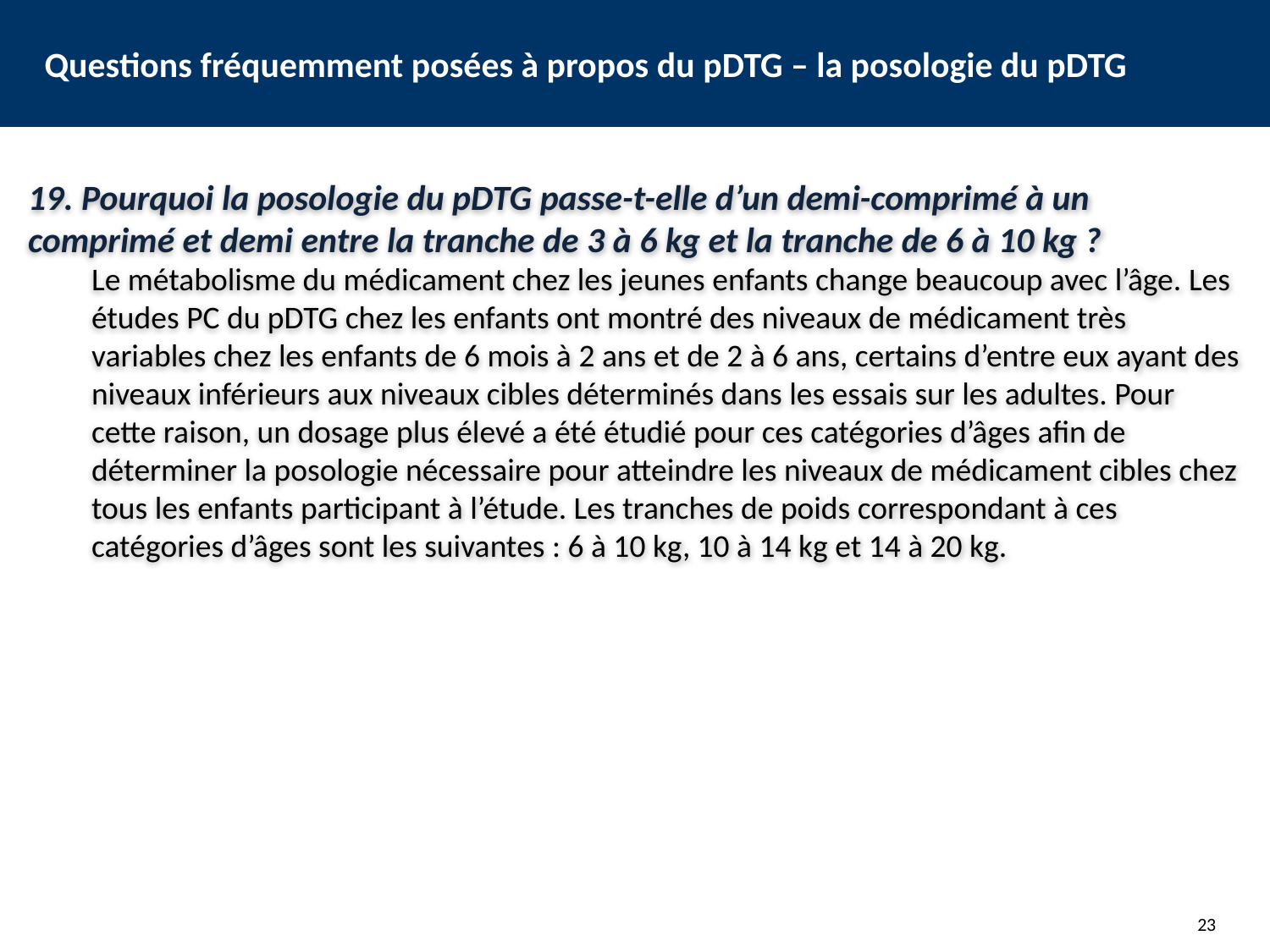

# Questions fréquemment posées à propos du pDTG – la posologie du pDTG
19. Pourquoi la posologie du pDTG passe-t-elle d’un demi-comprimé à un comprimé et demi entre la tranche de 3 à 6 kg et la tranche de 6 à 10 kg ?
Le métabolisme du médicament chez les jeunes enfants change beaucoup avec l’âge. Les études PC du pDTG chez les enfants ont montré des niveaux de médicament très variables chez les enfants de 6 mois à 2 ans et de 2 à 6 ans, certains d’entre eux ayant des niveaux inférieurs aux niveaux cibles déterminés dans les essais sur les adultes. Pour cette raison, un dosage plus élevé a été étudié pour ces catégories d’âges afin de déterminer la posologie nécessaire pour atteindre les niveaux de médicament cibles chez tous les enfants participant à l’étude. Les tranches de poids correspondant à ces catégories d’âges sont les suivantes : 6 à 10 kg, 10 à 14 kg et 14 à 20 kg.